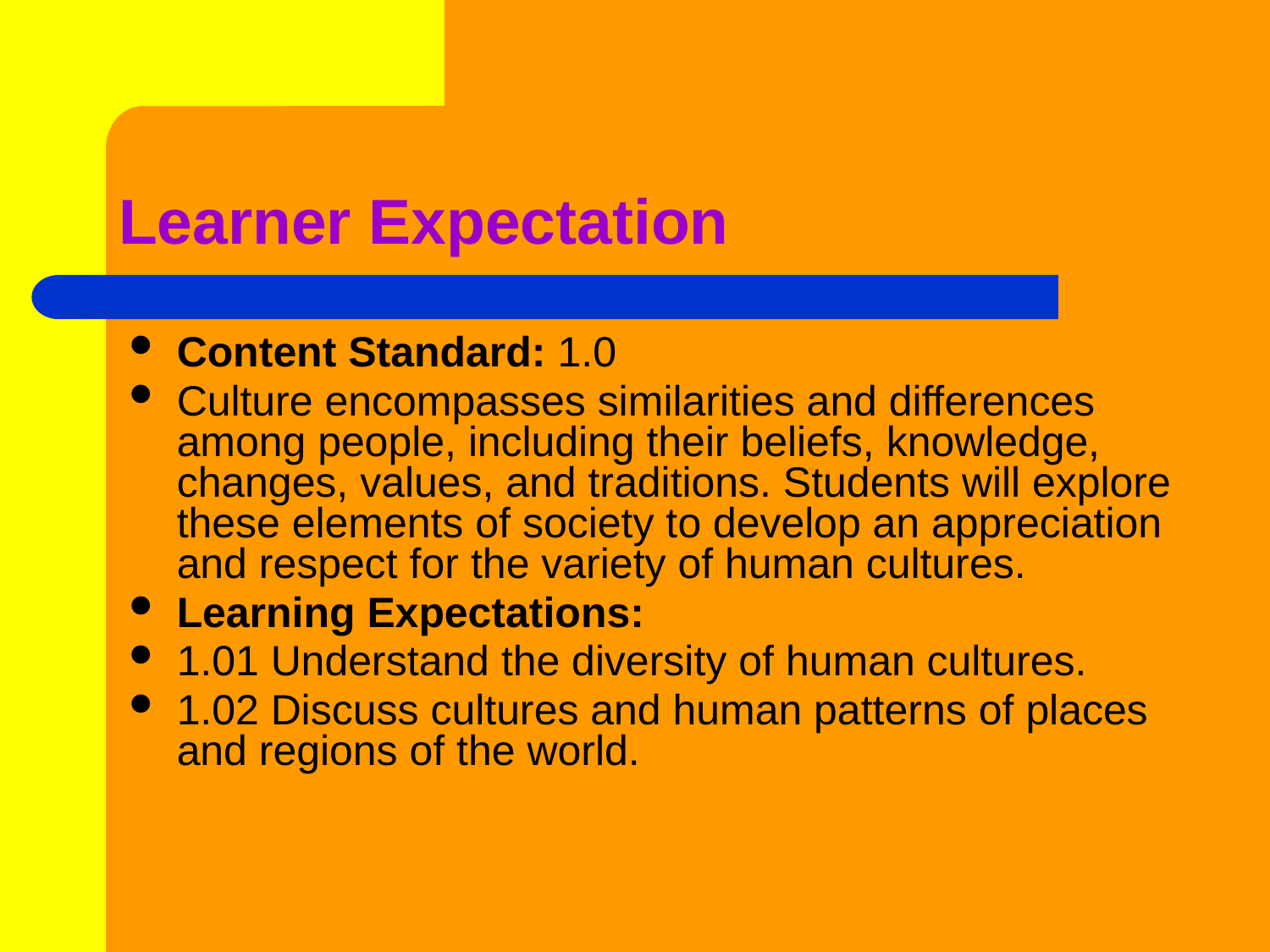

# Learner Expectation
Content Standard: 1.0
Culture encompasses similarities and differences among people, including their beliefs, knowledge, changes, values, and traditions. Students will explore these elements of society to develop an appreciation and respect for the variety of human cultures.
Learning Expectations:
1.01 Understand the diversity of human cultures.
1.02 Discuss cultures and human patterns of places and regions of the world.